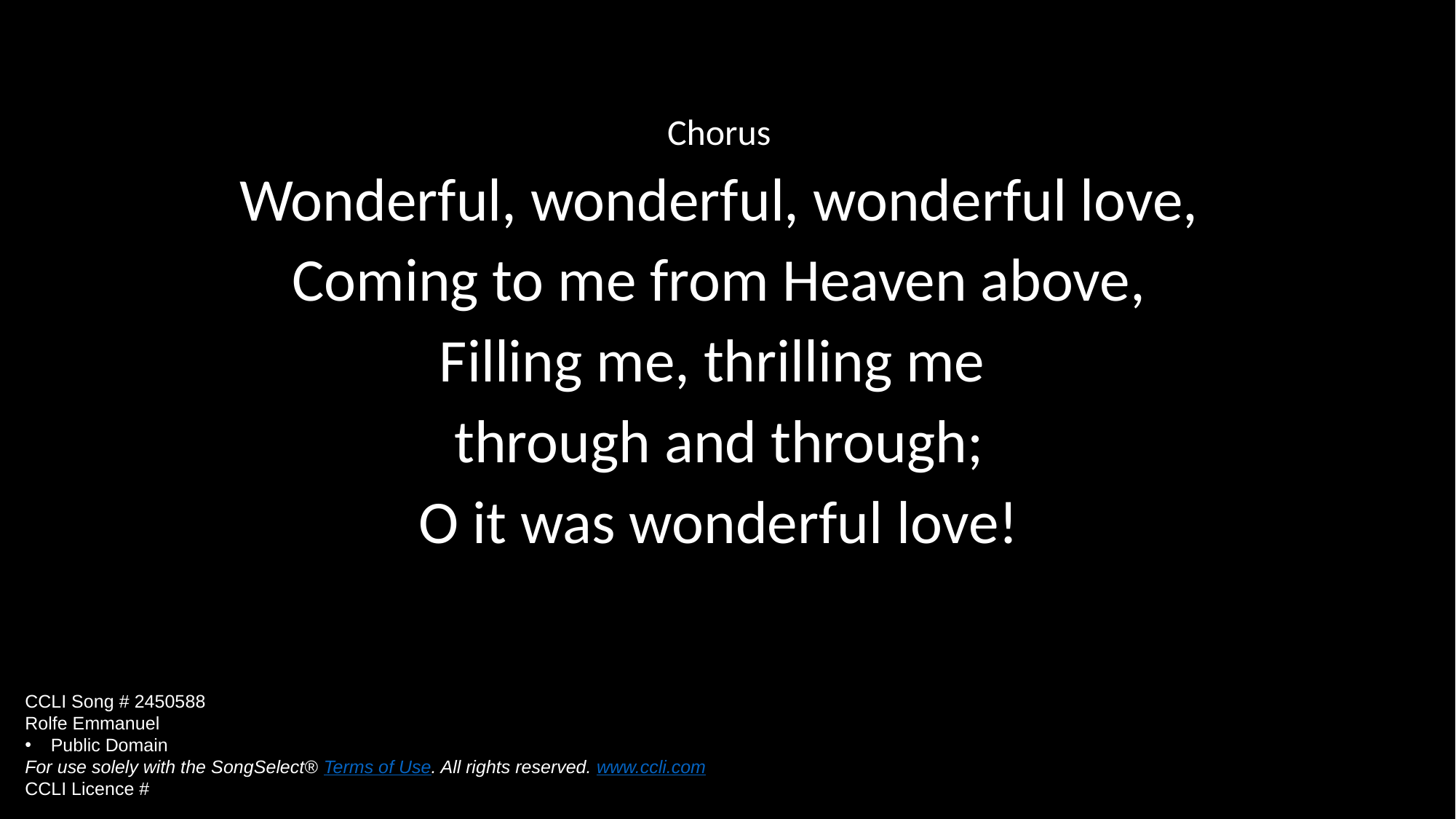

Chorus
Wonderful, wonderful, wonderful love,
Coming to me from Heaven above,
Filling me, thrilling me
through and through;
O it was wonderful love!

CCLI Song # 2450588
Rolfe Emmanuel
Public Domain
For use solely with the SongSelect® Terms of Use. All rights reserved. www.ccli.com
CCLI Licence #